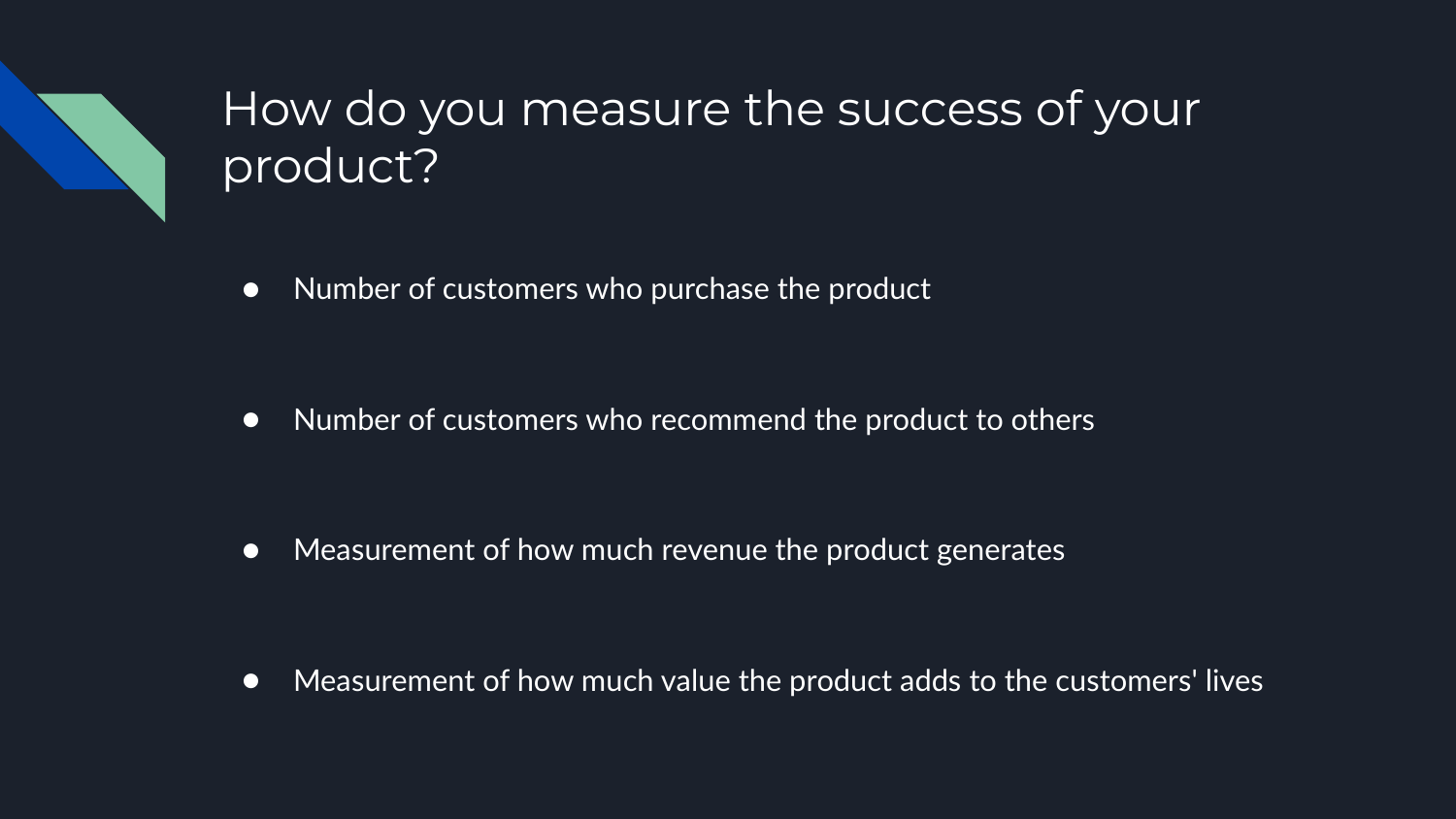

# How do you measure the success of your product?
Number of customers who purchase the product

Number of customers who recommend the product to others

Measurement of how much revenue the product generates

Measurement of how much value the product adds to the customers' lives